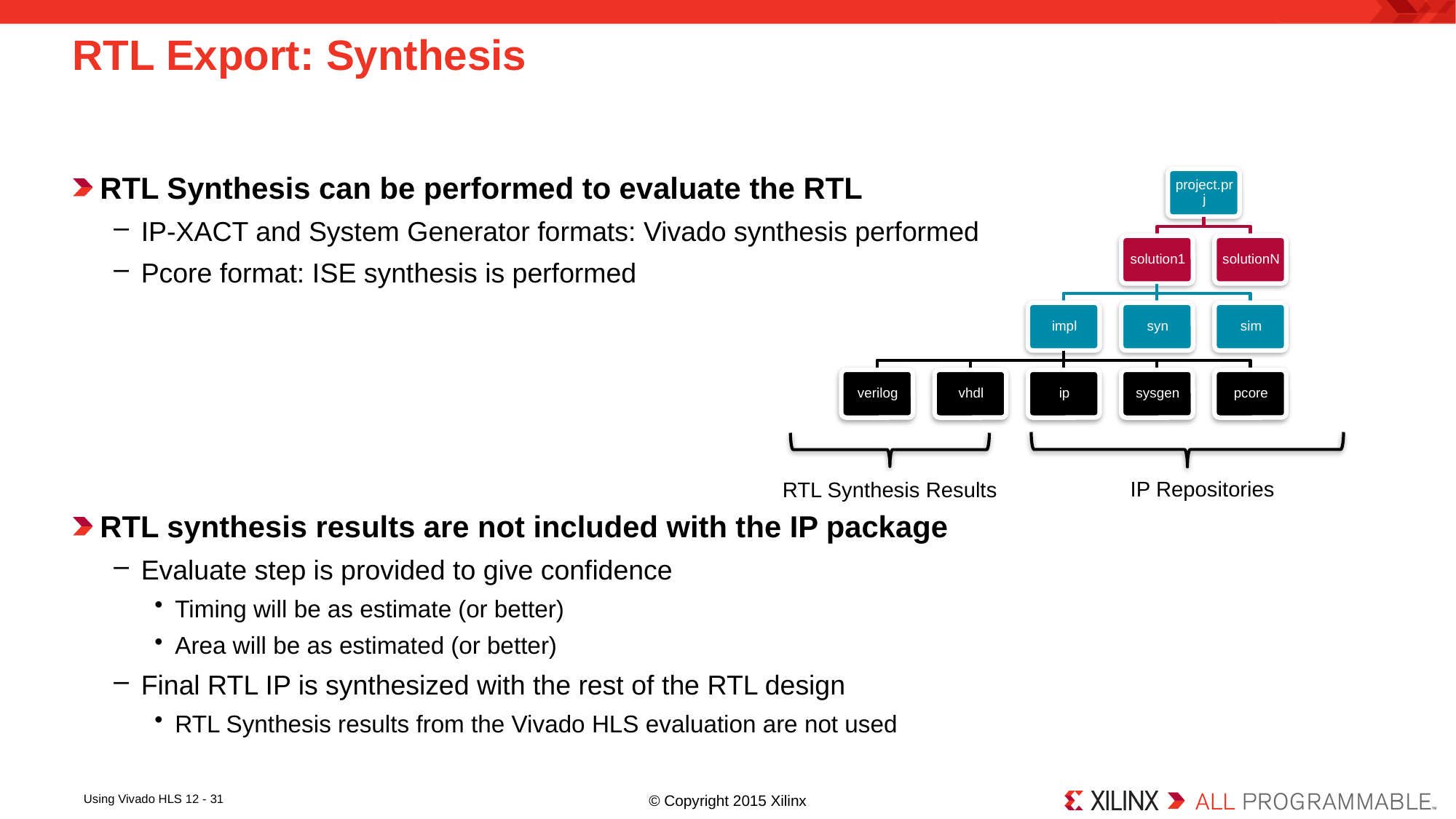

# RTL Export: Synthesis
RTL Synthesis can be performed to evaluate the RTL
IP-XACT and System Generator formats: Vivado synthesis performed
Pcore format: ISE synthesis is performed

RTL synthesis results are not included with the IP package
Evaluate step is provided to give confidence
Timing will be as estimate (or better)
Area will be as estimated (or better)
Final RTL IP is synthesized with the rest of the RTL design
RTL Synthesis results from the Vivado HLS evaluation are not used
project.prj
solution1
impl
verilog
vhdl
ip
sysgen
pcore
syn
sim
solutionN

IP Repositories
RTL Synthesis Results
Using Vivado HLS 12 - 31
© Copyright 2015 Xilinx